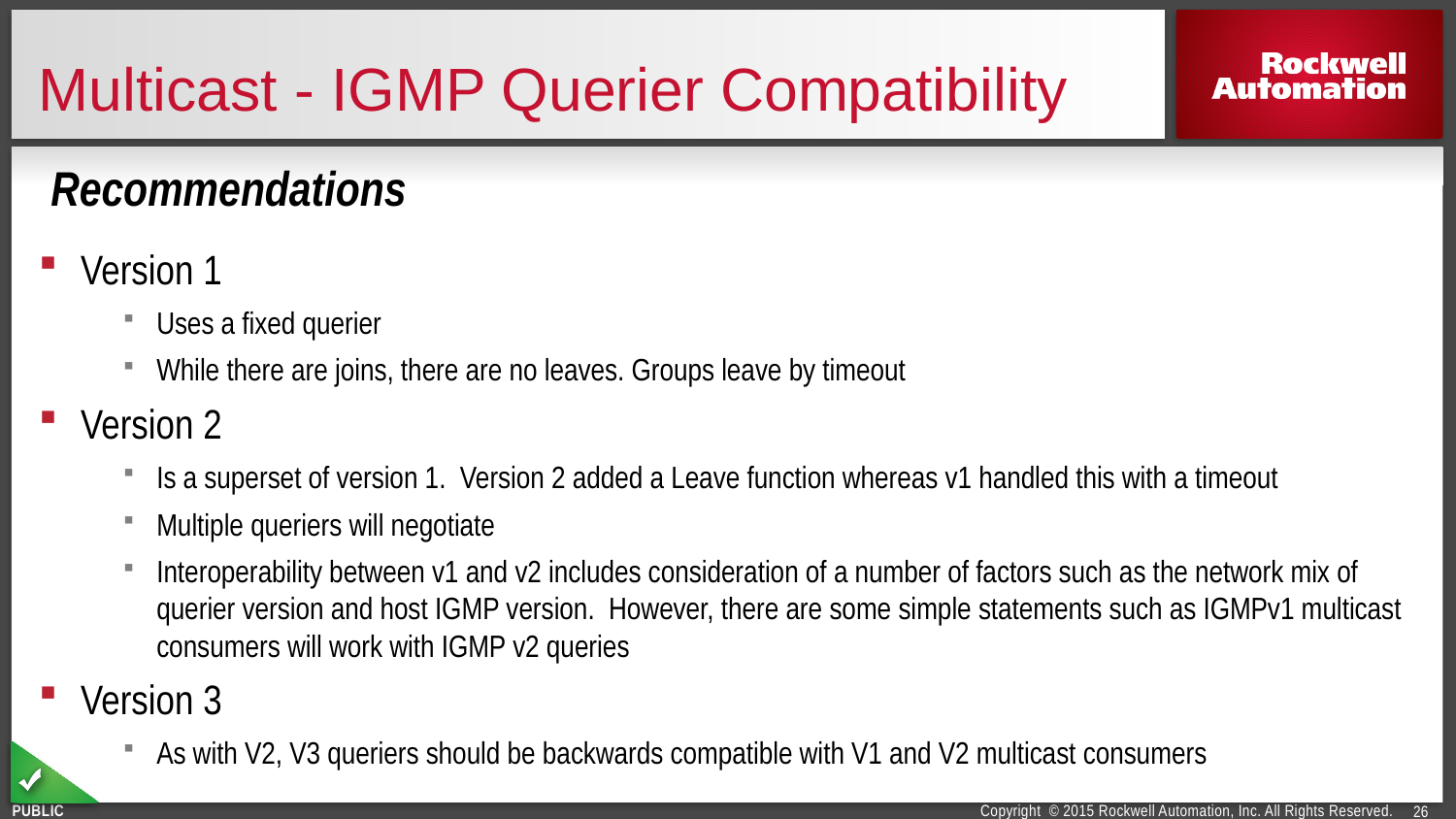

# Multicast - IGMP Querier Compatibility
Recommendations
Version 1
Uses a fixed querier
While there are joins, there are no leaves. Groups leave by timeout
Version 2
Is a superset of version 1.  Version 2 added a Leave function whereas v1 handled this with a timeout
Multiple queriers will negotiate
Interoperability between v1 and v2 includes consideration of a number of factors such as the network mix of querier version and host IGMP version.  However, there are some simple statements such as IGMPv1 multicast consumers will work with IGMP v2 queries
Version 3
As with V2, V3 queriers should be backwards compatible with V1 and V2 multicast consumers
26